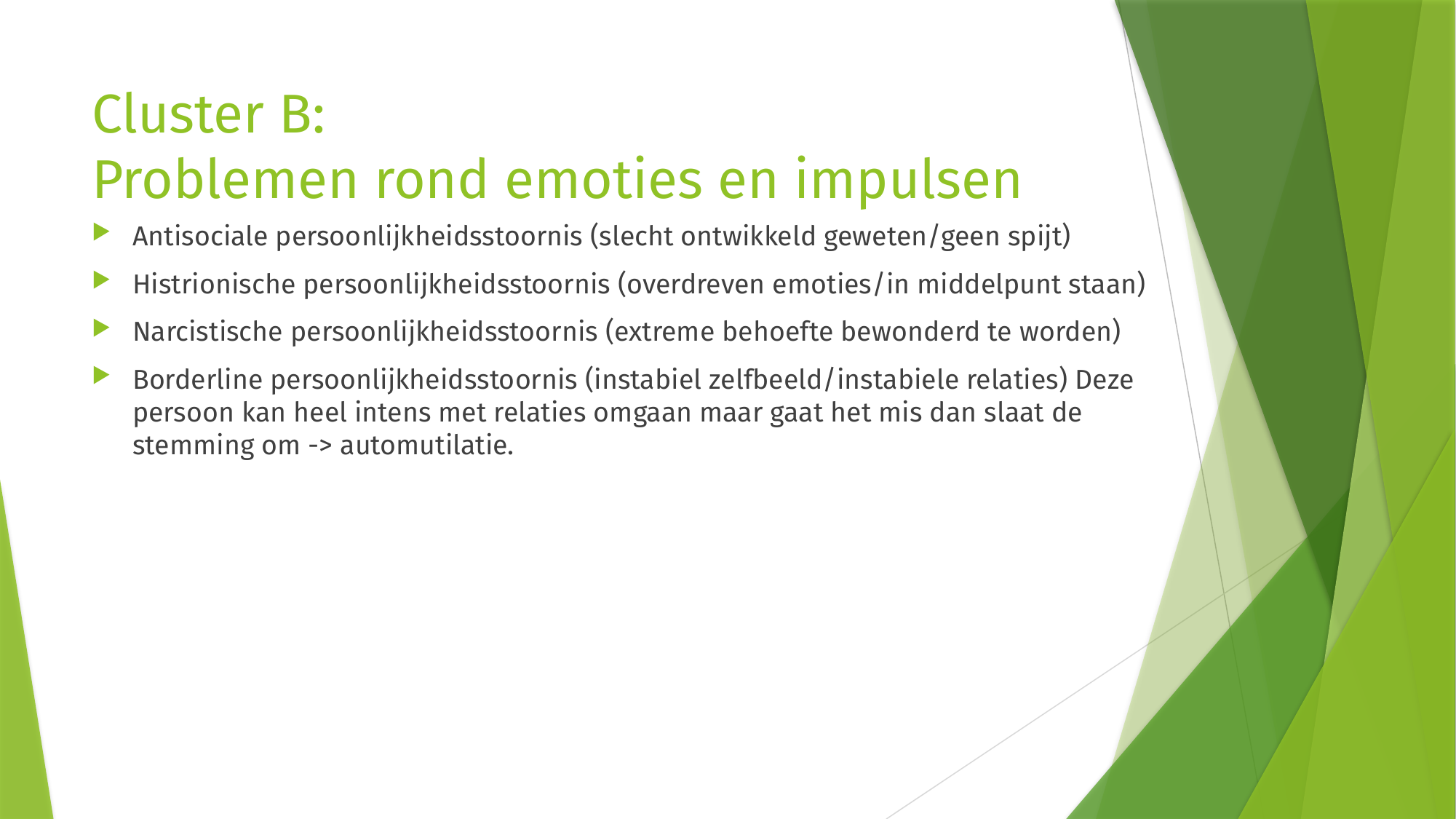

# Cluster B: Problemen rond emoties en impulsen
Antisociale persoonlijkheidsstoornis (slecht ontwikkeld geweten/geen spijt)
Histrionische persoonlijkheidsstoornis (overdreven emoties/in middelpunt staan)
Narcistische persoonlijkheidsstoornis (extreme behoefte bewonderd te worden)
Borderline persoonlijkheidsstoornis (instabiel zelfbeeld/instabiele relaties) Deze persoon kan heel intens met relaties omgaan maar gaat het mis dan slaat de stemming om -> automutilatie.